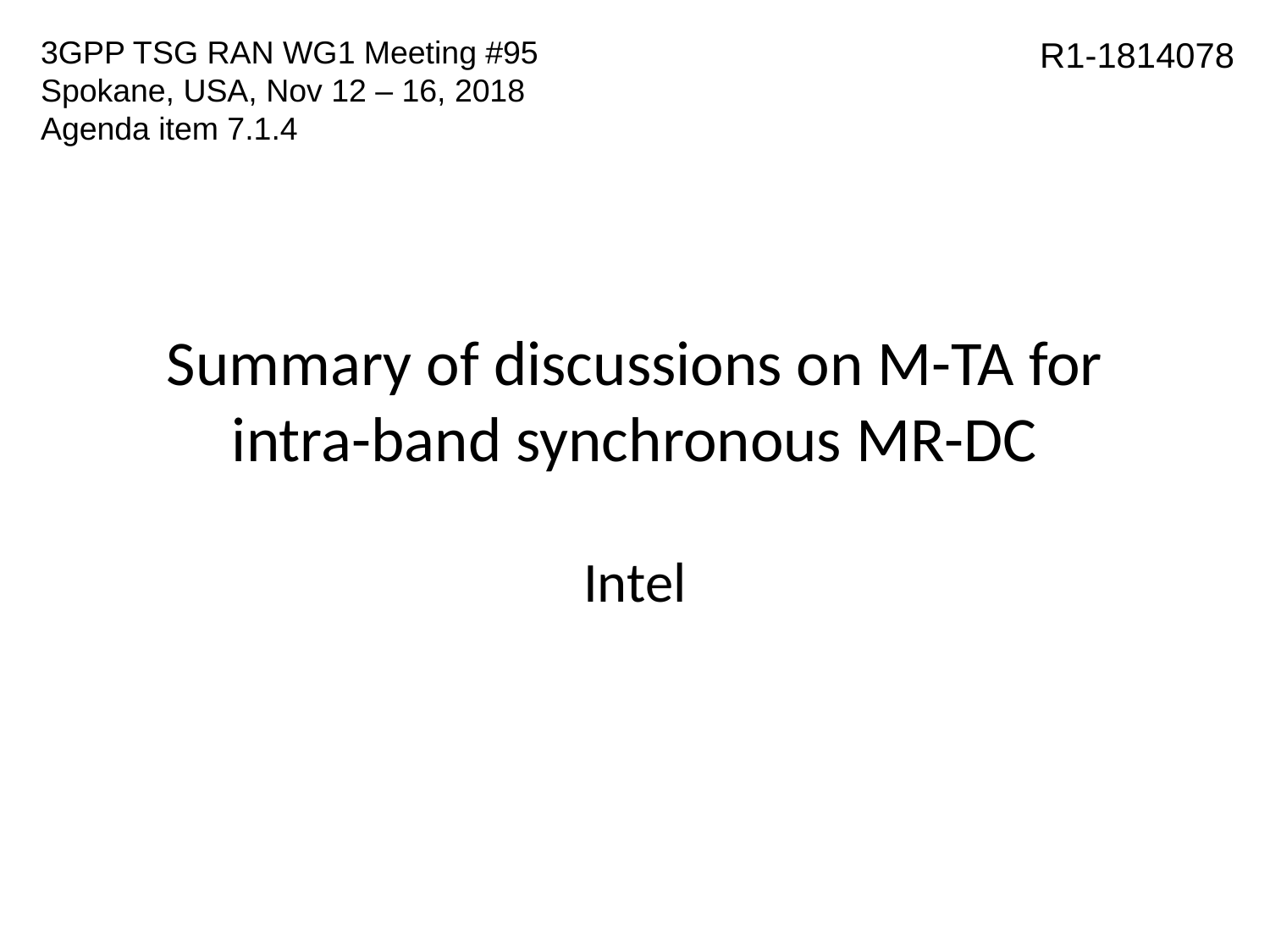

3GPP TSG RAN WG1 Meeting #95
Spokane, USA, Nov 12 – 16, 2018
Agenda item 7.1.4
R1-1814078
# Summary of discussions on M-TA for intra-band synchronous MR-DC
Intel